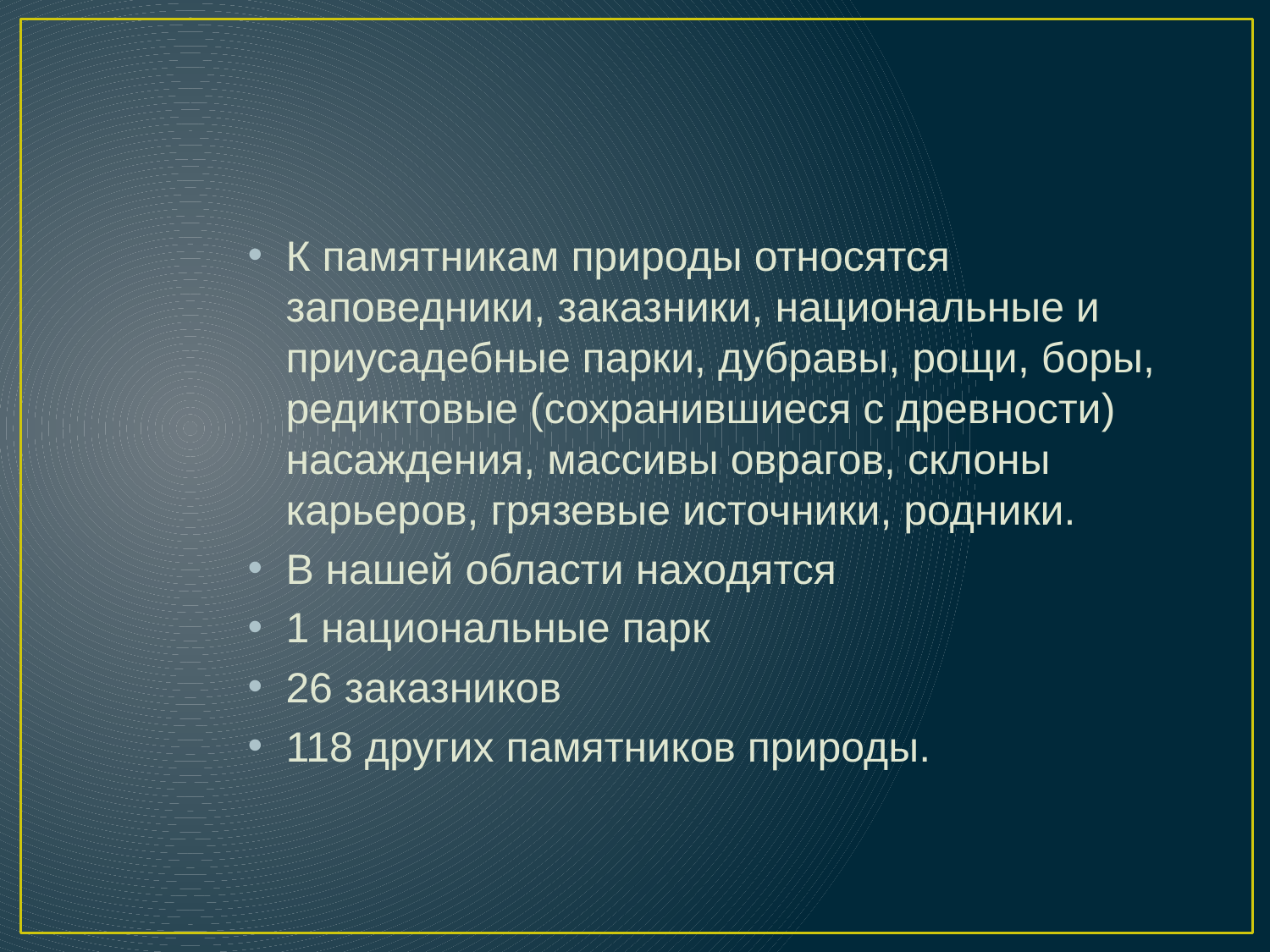

#
К памятникам природы относятся заповедники, заказники, национальные и приусадебные парки, дубравы, рощи, боры, редиктовые (сохранившиеся с древности) насаждения, массивы оврагов, склоны карьеров, грязевые источники, родники.
В нашей области находятся
1 национальные парк
26 заказников
118 других памятников природы.